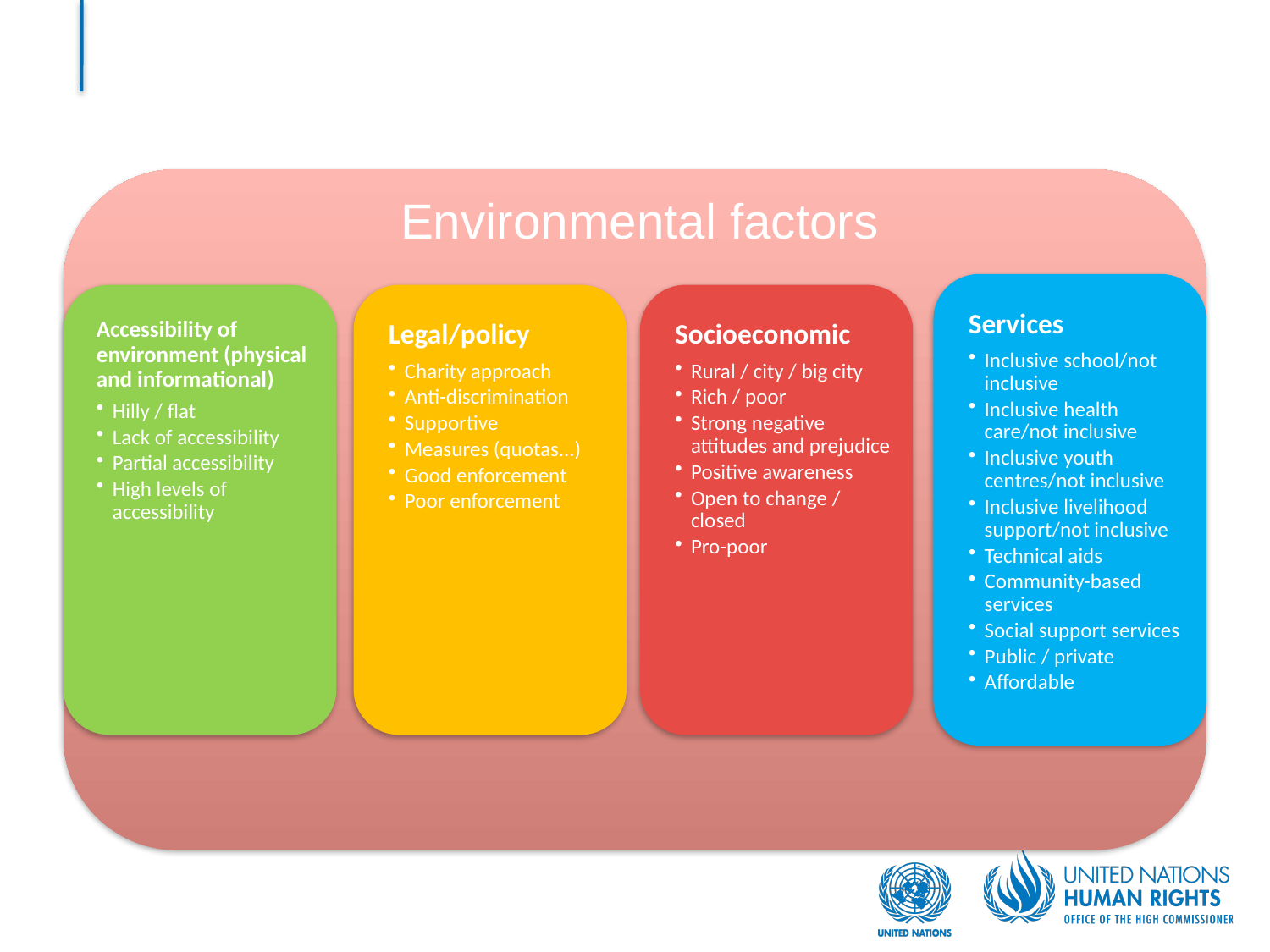

#
Accessibility of environment (physical and informational)‏
Hilly / flat
Lack of accessibility
Partial accessibility
High levels of accessibility
Legal/policy
Charity approach
Anti-discrimination
Supportive
Measures (quotas...)‏
Good enforcement
Poor enforcement
Socioeconomic
Rural / city / big city
Rich / poor
Strong negative attitudes and prejudice
Positive awareness
Open to change / closed
Pro-poor
Services
Inclusive school/not inclusive
Inclusive health care/not inclusive
Inclusive youth centres/not inclusive
Inclusive livelihood support/not inclusive
Technical aids
Community-based services
Social support services
Public / private
Affordable
Environmental factors‏